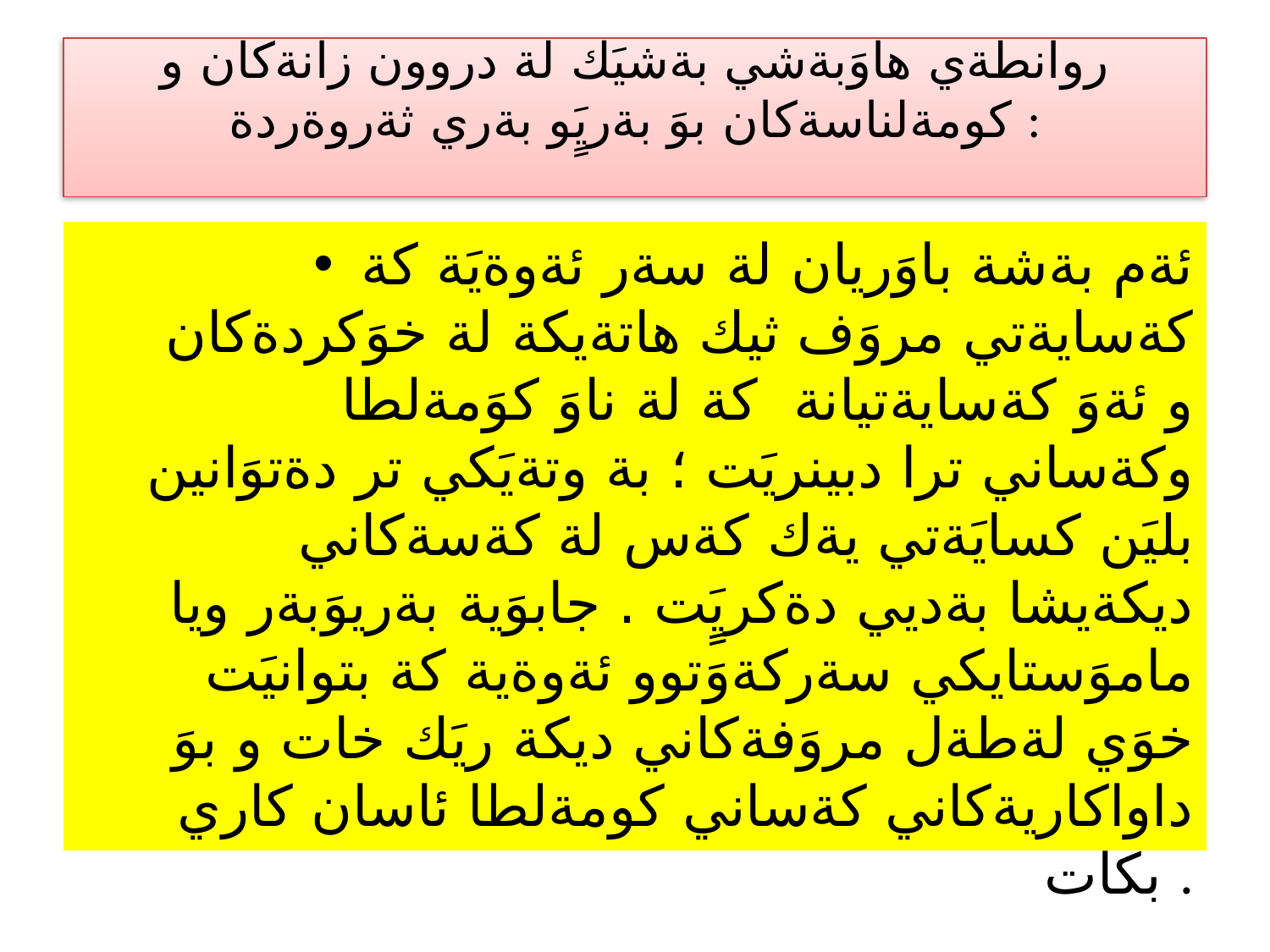

# روانطةي هاوَبةشي بةشيَك لة دروون زانةكان و كومةلناسةكان بوَ بةريٍَو بةري ثةروةردة :
ئةم بةشة باوَريان لة سةر ئةوةيَة كة كةسايةتي مروَف ثيك هاتةيكة لة خوَكردةكان و ئةوَ كةسايةتيانة  كة لة ناوَ كوَمةلطا وكةساني ترا دبينريَت ؛ بة وتةيَكي تر دةتوَانين بليَن كسايَةتي يةك كةس لة كةسةكاني ديكةيشا بةديي دةكريٍٍَت . جابوَية بةريوَبةر ويا ماموَستايكي سةركةوَتوو ئةوةية كة بتوانيَت خوَي لةطةل مروَفةكاني ديكة ريَك خات و بوَ داواكاريةكاني كةساني كومةلطا ئاسان كاري بكات .